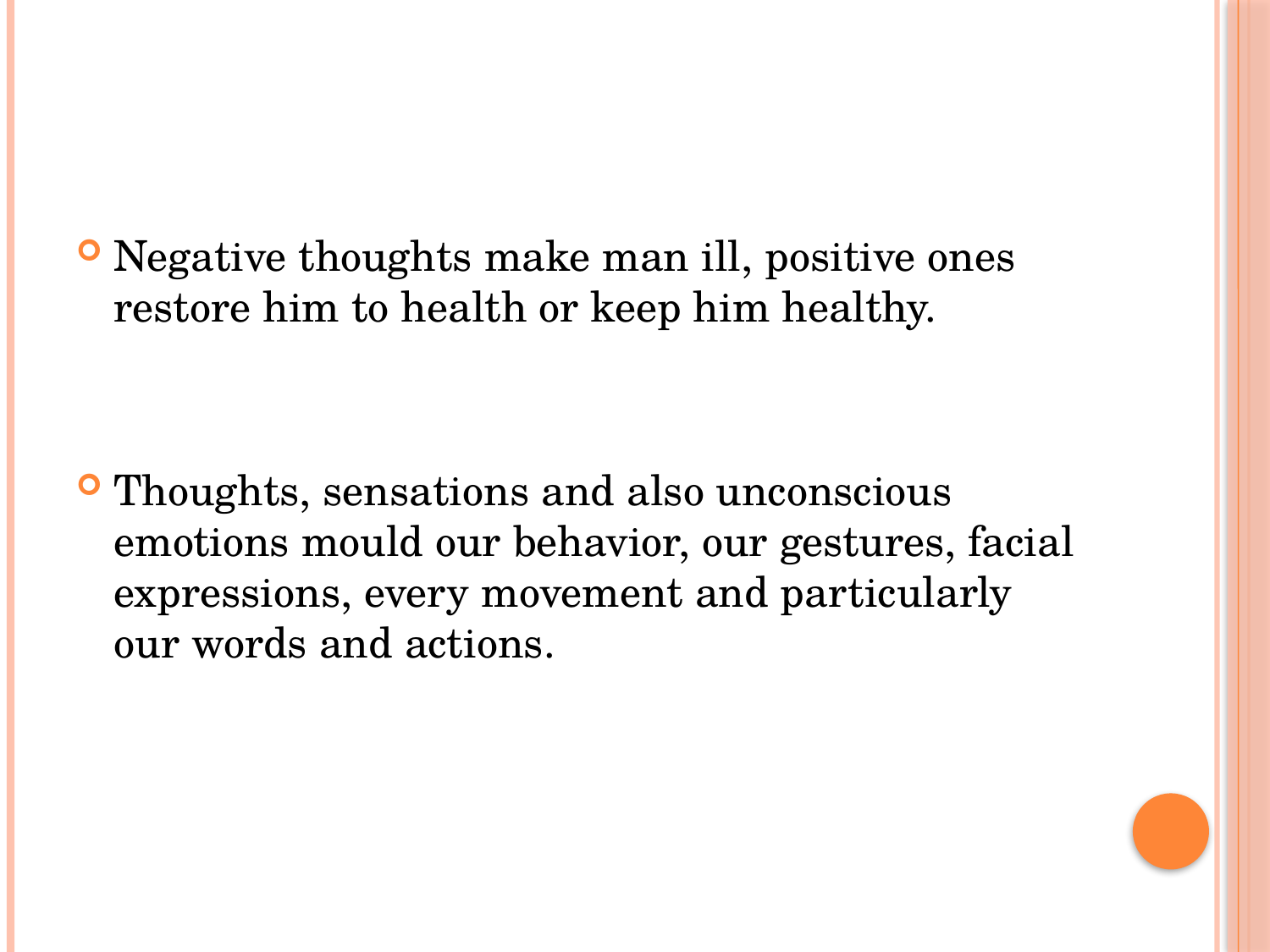

#
Negative thoughts make man ill, positive ones restore him to health or keep him healthy.

Thoughts, sensations and also unconscious emotions mould our behavior, our gestures, facial expressions, every movement and particularly our words and actions.